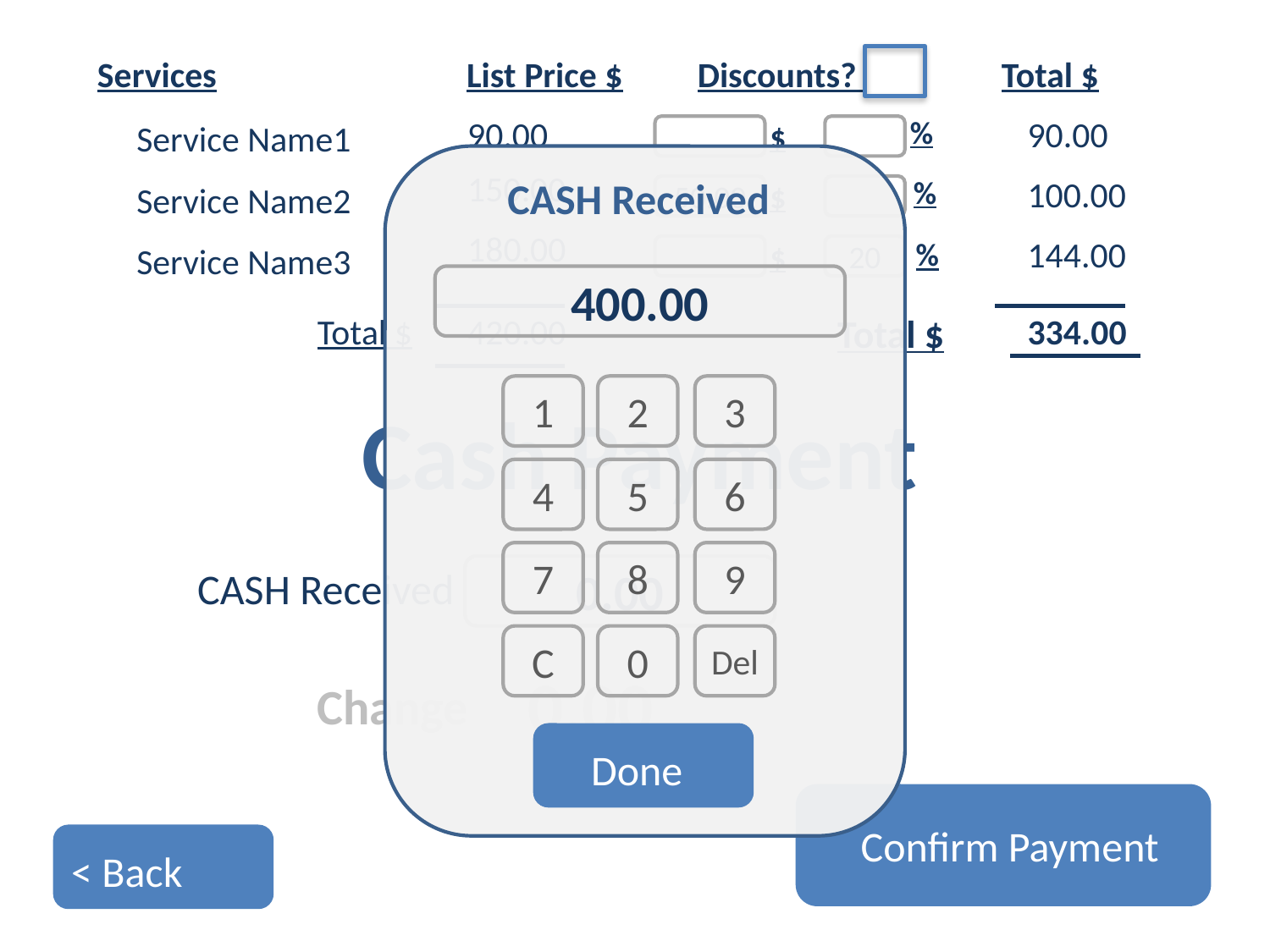

Services
List Price $
Discounts?

Total $
90.00
%
90.00
$
Service Name1

CASH Received
400.00
1
2
3
4
5
6
7
8
9
C
0
Del

Done
150.00
%
100.00
$
Service Name2
50.00

180.00
144.00
%
$
Service Name3

20
Total $
420.00
Total $
334.00
Cash Payment
CASH Received
0.00
0.00
Change

Confirm Payment

< Back